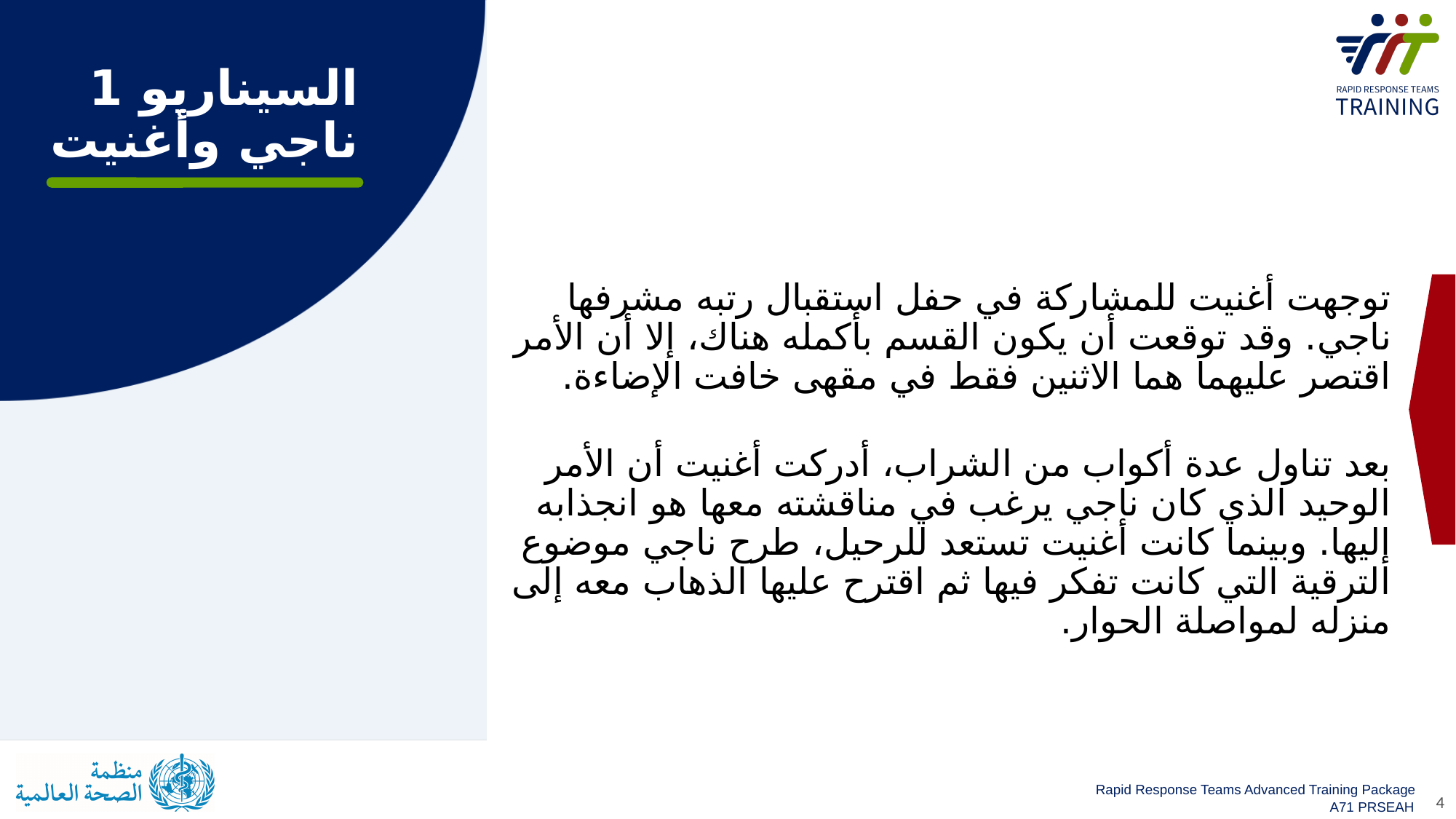

# السيناريو 1 ناجي وأغنيت

توجهت أغنيت للمشاركة في حفل استقبال رتبه مشرفها ناجي. وقد توقعت أن يكون القسم بأكمله هناك، إلا أن الأمر اقتصر عليهما هما الاثنين فقط في مقهى خافت الإضاءة.

بعد تناول عدة أكواب من الشراب، أدركت أغنيت أن الأمر الوحيد الذي كان ناجي يرغب في مناقشته معها هو انجذابه إليها. وبينما كانت أغنيت تستعد للرحيل، طرح ناجي موضوع الترقية التي كانت تفكر فيها ثم اقترح عليها الذهاب معه إلى منزله لمواصلة الحوار.